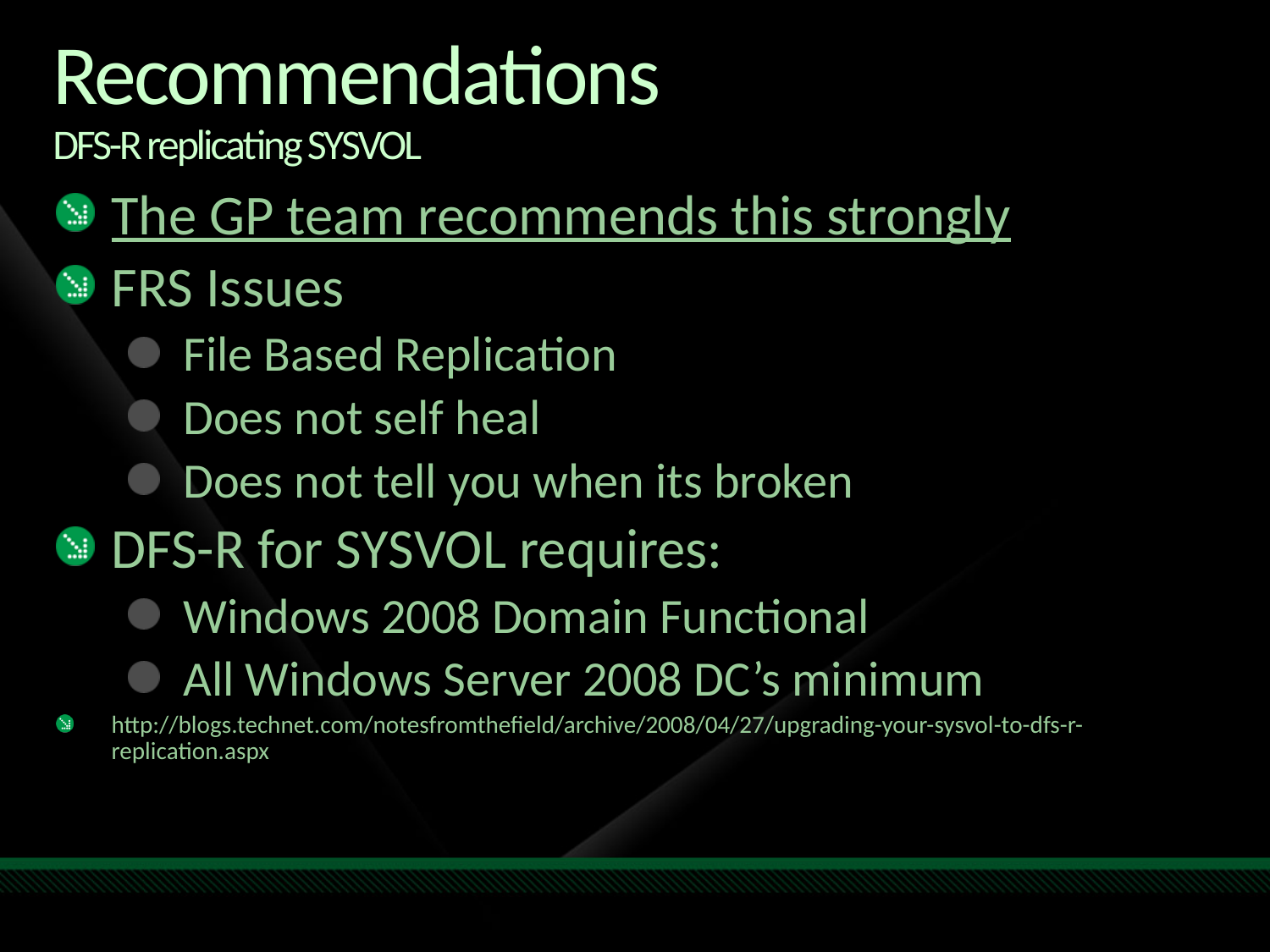

# Recommendations DFS-R replicating SYSVOL
The GP team recommends this strongly
FRS Issues
File Based Replication
Does not self heal
Does not tell you when its broken
DFS-R for SYSVOL requires:
Windows 2008 Domain Functional
All Windows Server 2008 DC’s minimum
http://blogs.technet.com/notesfromthefield/archive/2008/04/27/upgrading-your-sysvol-to-dfs-r-replication.aspx